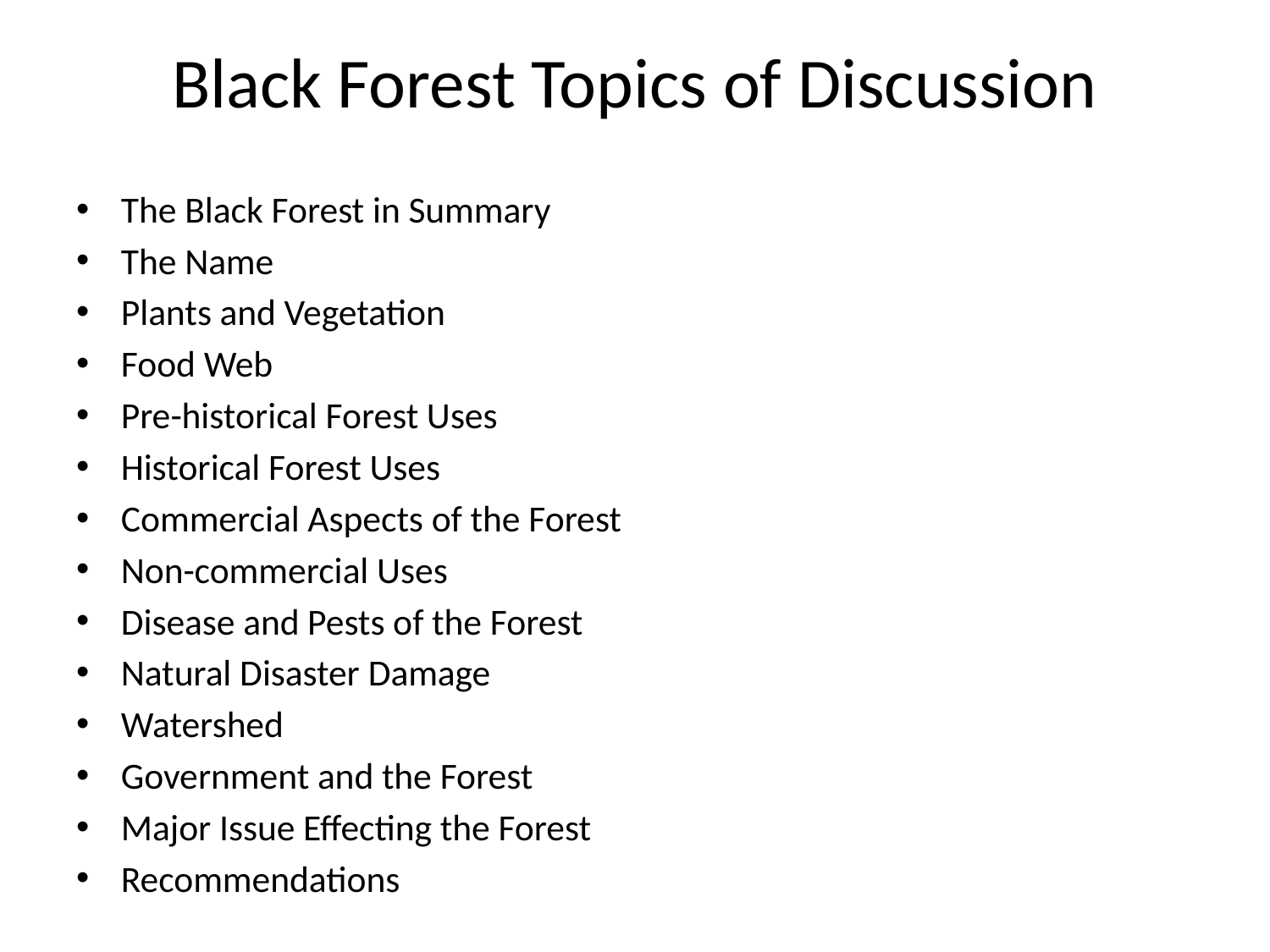

# Black Forest Topics of Discussion
The Black Forest in Summary
The Name
Plants and Vegetation
Food Web
Pre-historical Forest Uses
Historical Forest Uses
Commercial Aspects of the Forest
Non-commercial Uses
Disease and Pests of the Forest
Natural Disaster Damage
Watershed
Government and the Forest
Major Issue Effecting the Forest
Recommendations